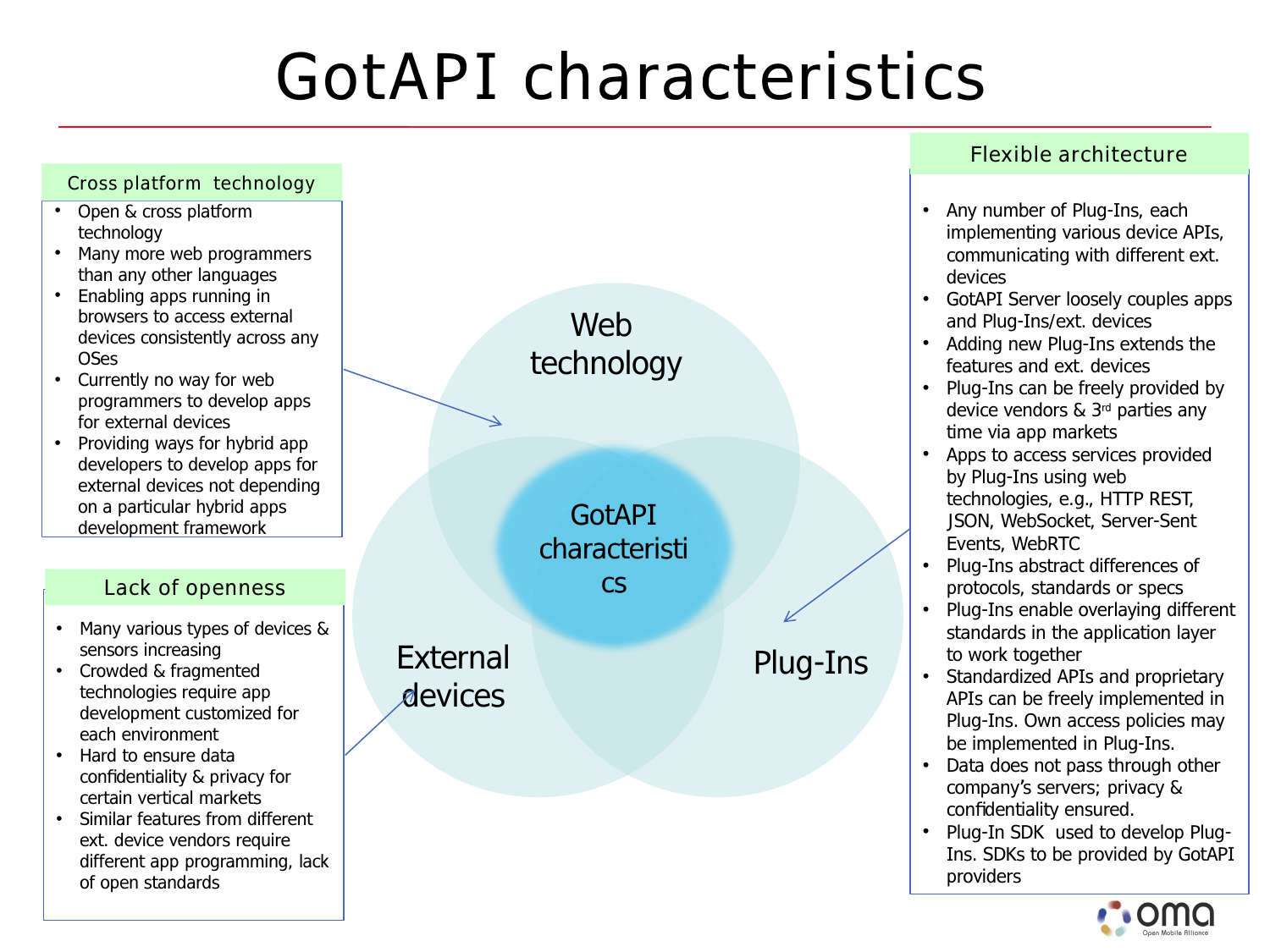

# GotAPI characteristics
Flexible architecture
Cross platform  technology

Any number of Plug-Ins, each implementing various device APIs, communicating with different ext. devices
GotAPI Server loosely couples apps and Plug-Ins/ext. devices
Adding new Plug-Ins extends the features and ext. devices
Plug-Ins can be freely provided by device vendors & 3rd parties any time via app markets
Apps to access services provided by Plug-Ins using web technologies, e.g., HTTP REST, JSON, WebSocket, Server-Sent Events, WebRTC
Plug-Ins abstract differences of protocols, standards or specs
Plug-Ins enable overlaying different standards in the application layer to work together
Standardized APIs and proprietary APIs can be freely implemented in Plug-Ins. Own access policies may be implemented in Plug-Ins.
Data does not pass through other company’s servers; privacy & confidentiality ensured.
Plug-In SDK  used to develop Plug-Ins. SDKs to be provided by GotAPI providers
Open & cross platform technology
Many more web programmers than any other languages
Enabling apps running in browsers to access external devices consistently across any OSes
Currently no way for web programmers to develop apps for external devices
Providing ways for hybrid app developers to develop apps for external devices not depending on a particular hybrid apps development framework

Web
technology

GotAPI
characteristics
Lack of openness
Many various types of devices & sensors increasing
Crowded & fragmented technologies require app development customized for each environment
Hard to ensure data confidentiality & privacy for certain vertical markets
Similar features from different ext. device vendors require different app programming, lack of open standards
External
devices
Plug-Ins